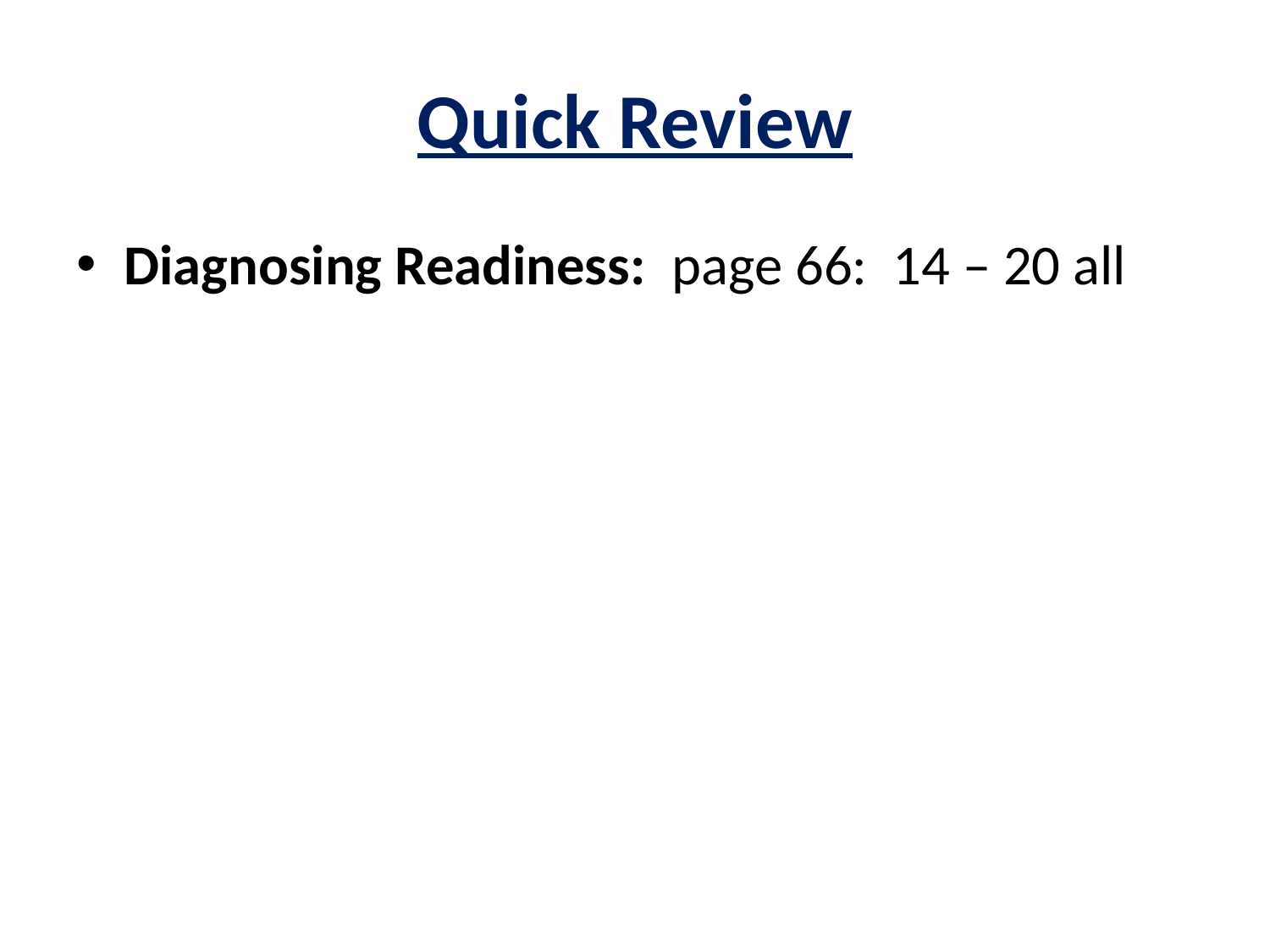

# Quick Review
Diagnosing Readiness:  page 66:  14 – 20 all